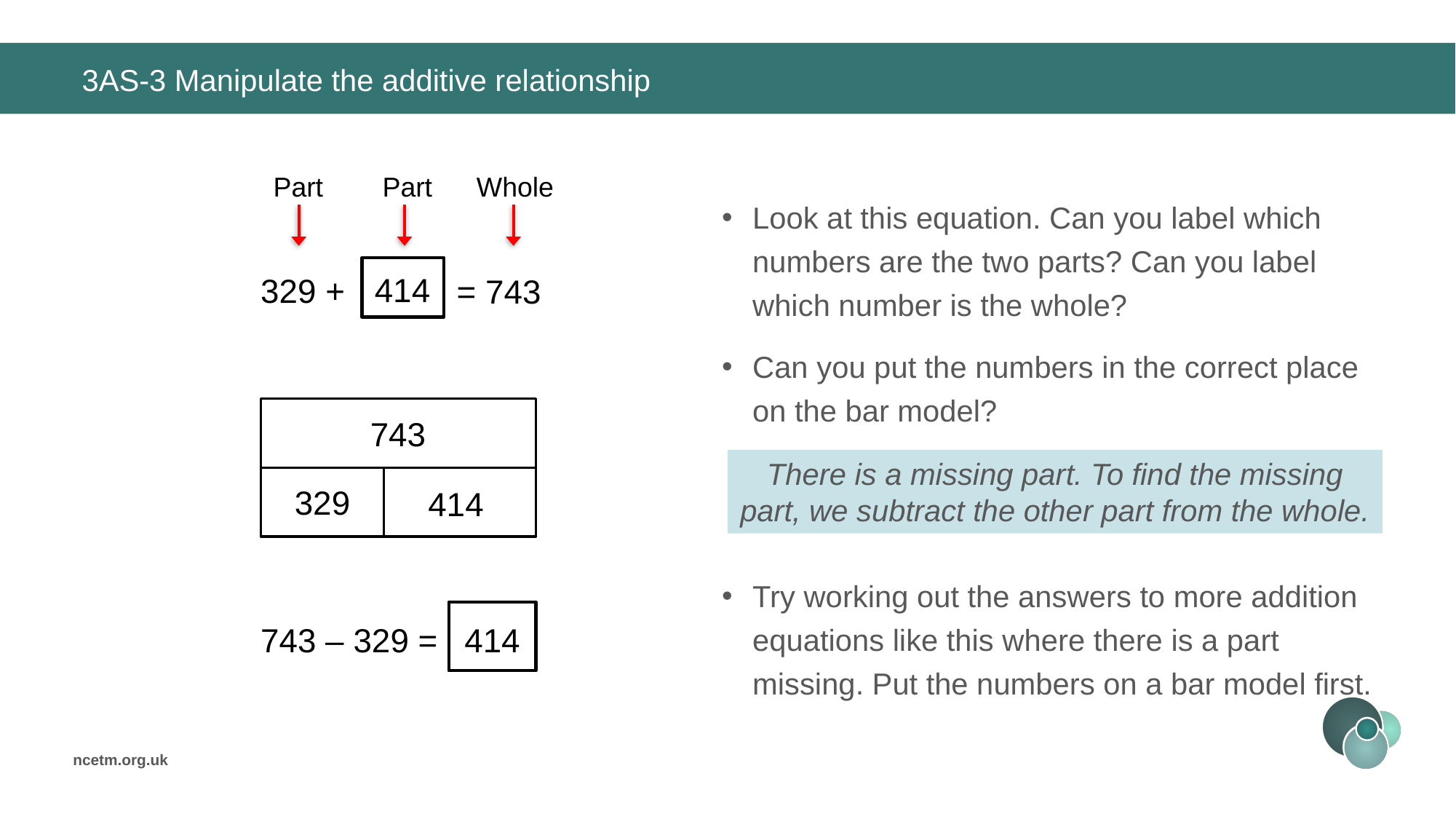

# 3AS-3 Manipulate the additive relationship
Part
Part
Whole
Look at this equation. Can you label which numbers are the two parts? Can you label which number is the whole?
Can you put the numbers in the correct place on the bar model?

Try working out the answers to more addition equations like this where there is a part missing. Put the numbers on a bar model first.

414
329
+
= 743

743
There is a missing part. To find the missing part, we subtract the other part from the whole.
329
414
?

414
743 – 329 =